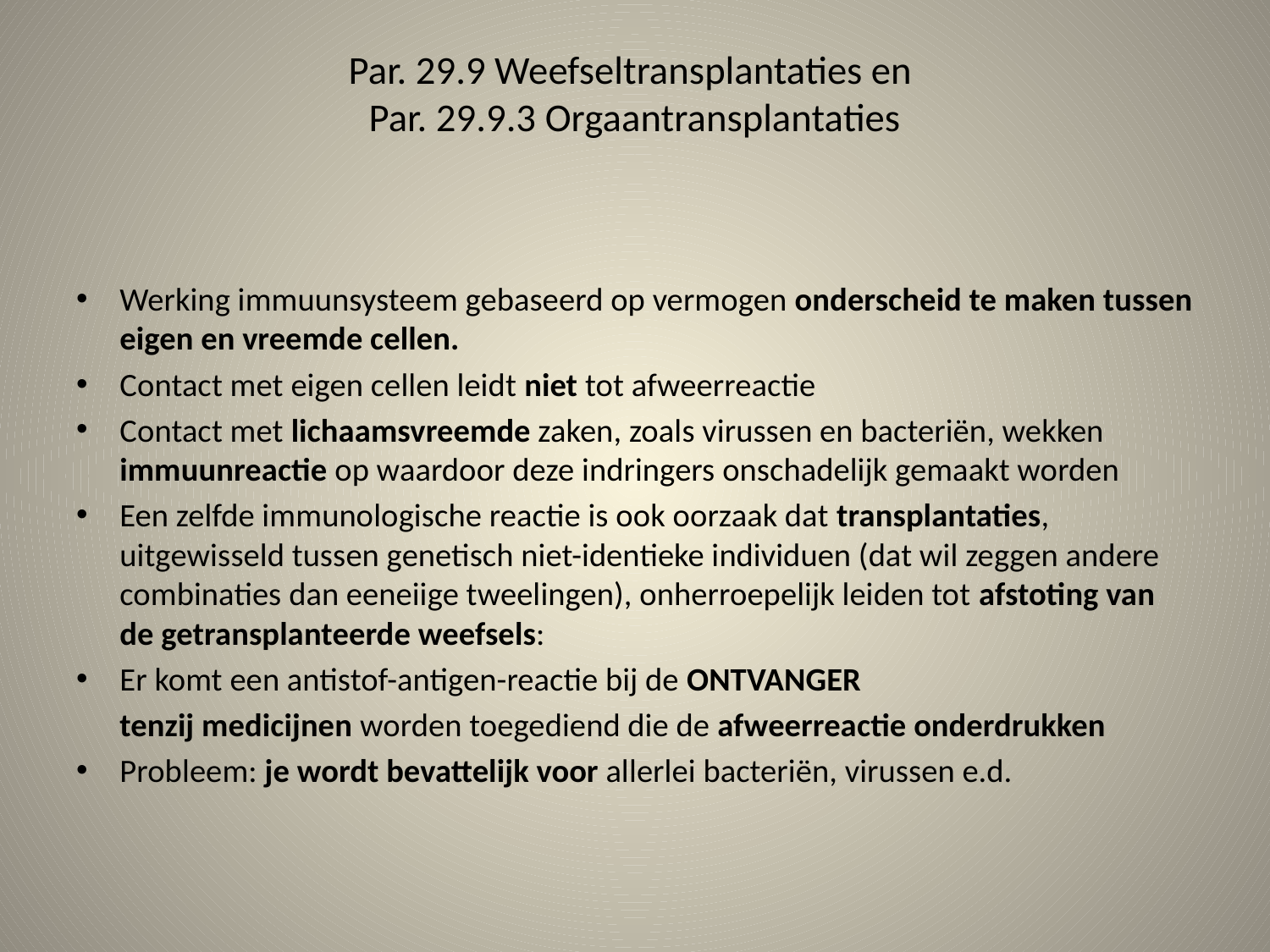

# Par. 29.9 Weefseltransplantaties en Par. 29.9.3 Orgaantransplantaties

Werking immuunsysteem gebaseerd op vermogen onderscheid te maken tussen eigen en vreemde cellen.
Contact met eigen cellen leidt niet tot afweerreactie
Contact met lichaamsvreemde zaken, zoals virussen en bacteriën, wekken immuunreactie op waardoor deze indringers onschadelijk gemaakt worden
Een zelfde immunologische reactie is ook oorzaak dat transplantaties, uitgewisseld tussen genetisch niet-identieke individuen (dat wil zeggen andere combinaties dan eeneiige tweelingen), onherroepelijk leiden tot afstoting van de getransplanteerde weefsels:
Er komt een antistof-antigen-reactie bij de ONTVANGER
	tenzij medicijnen worden toegediend die de afweerreactie onderdrukken
Probleem: je wordt bevattelijk voor allerlei bacteriën, virussen e.d.